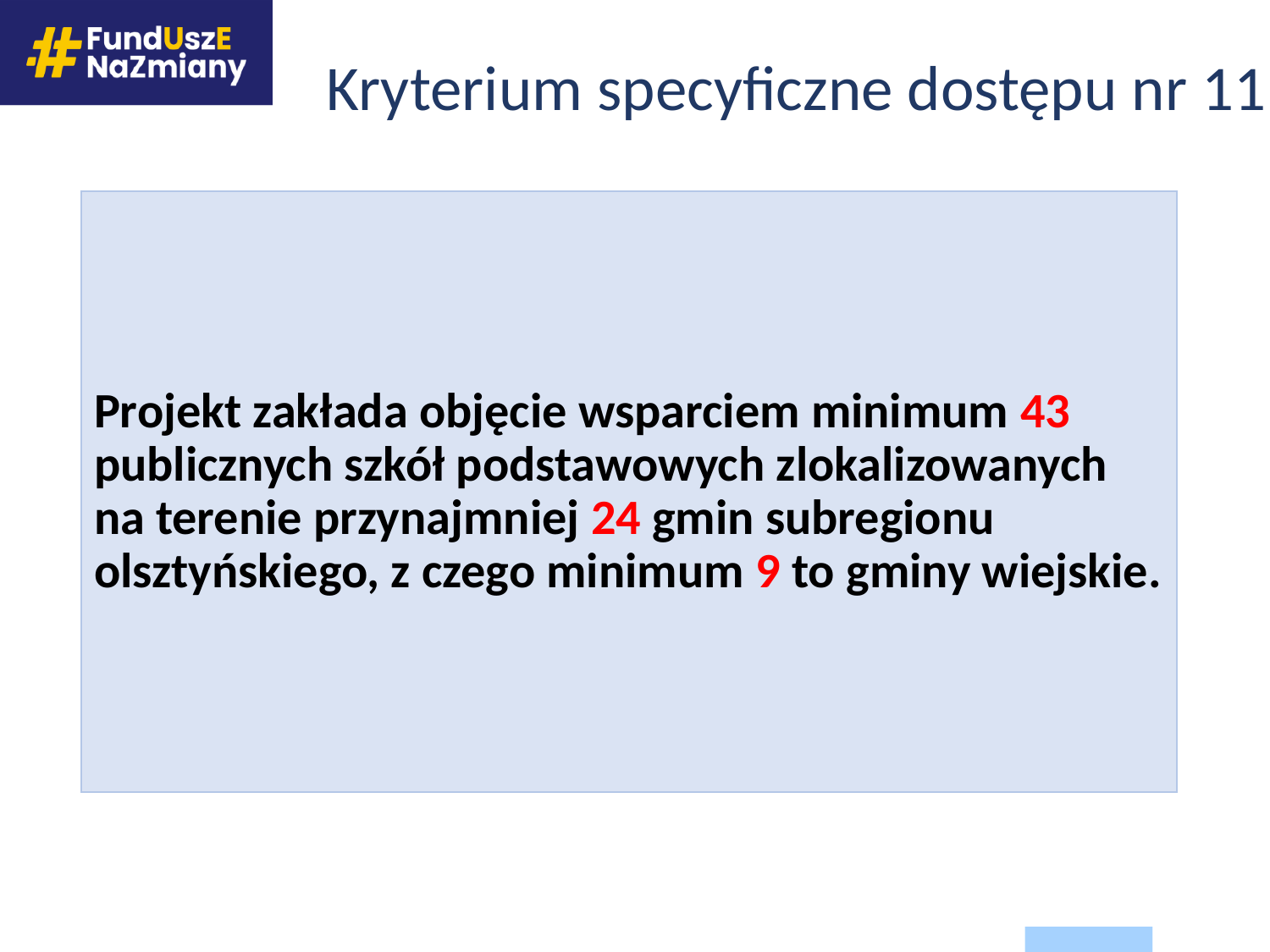

Kryterium specyficzne dostępu nr 11
Projekt zakłada objęcie wsparciem minimum 43 publicznych szkół podstawowych zlokalizowanych na terenie przynajmniej 24 gmin subregionu  olsztyńskiego, z czego minimum 9 to gminy wiejskie.